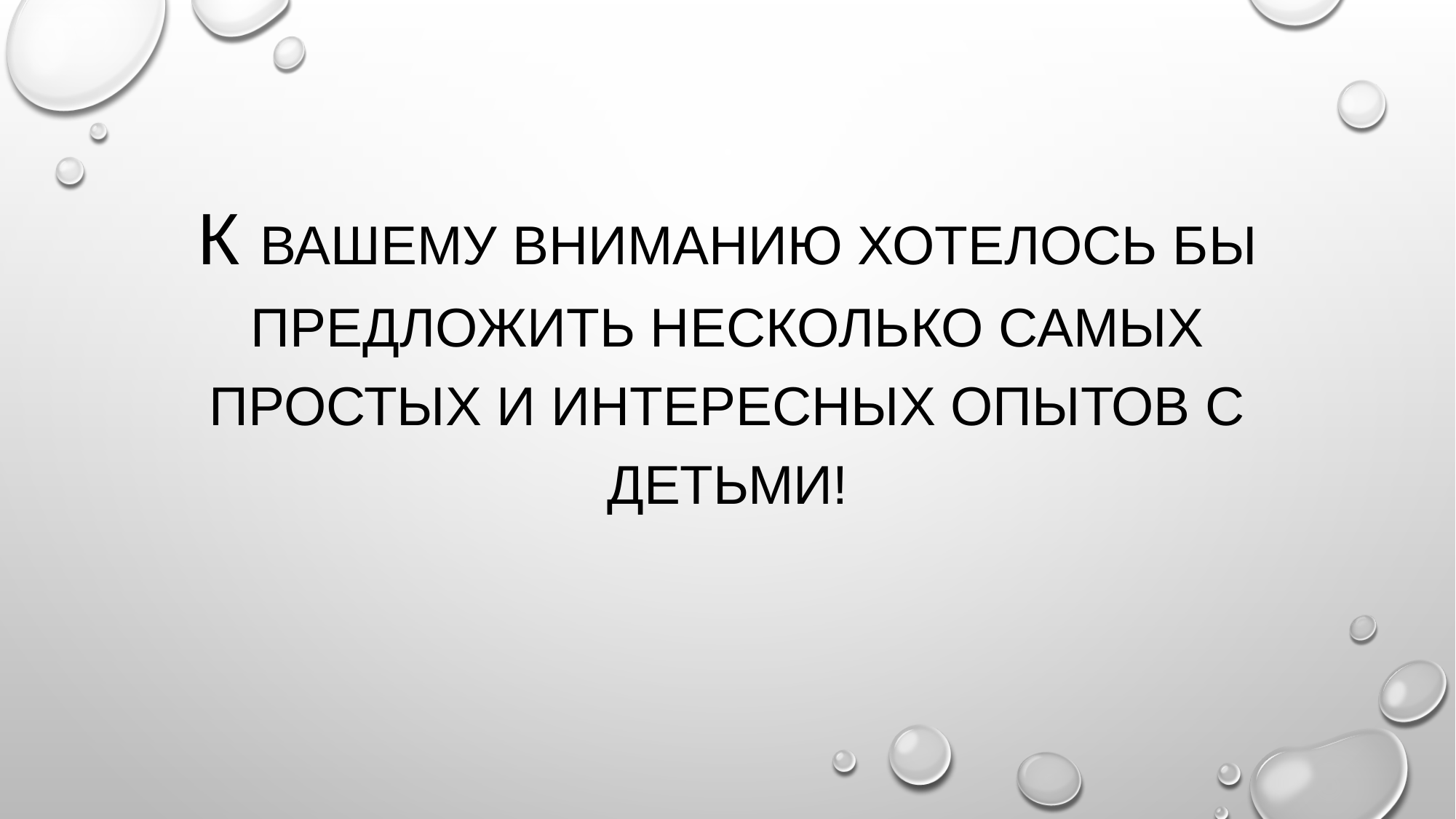

К ВАШЕМУ ВНИМАНИЮ ХОТЕЛОСЬ БЫ ПРЕДЛОЖИТЬ НЕСКОЛЬКО САМЫХ ПРОСТЫХ И ИНТЕРЕСНЫХ ОПЫТОВ С ДЕТЬМИ!